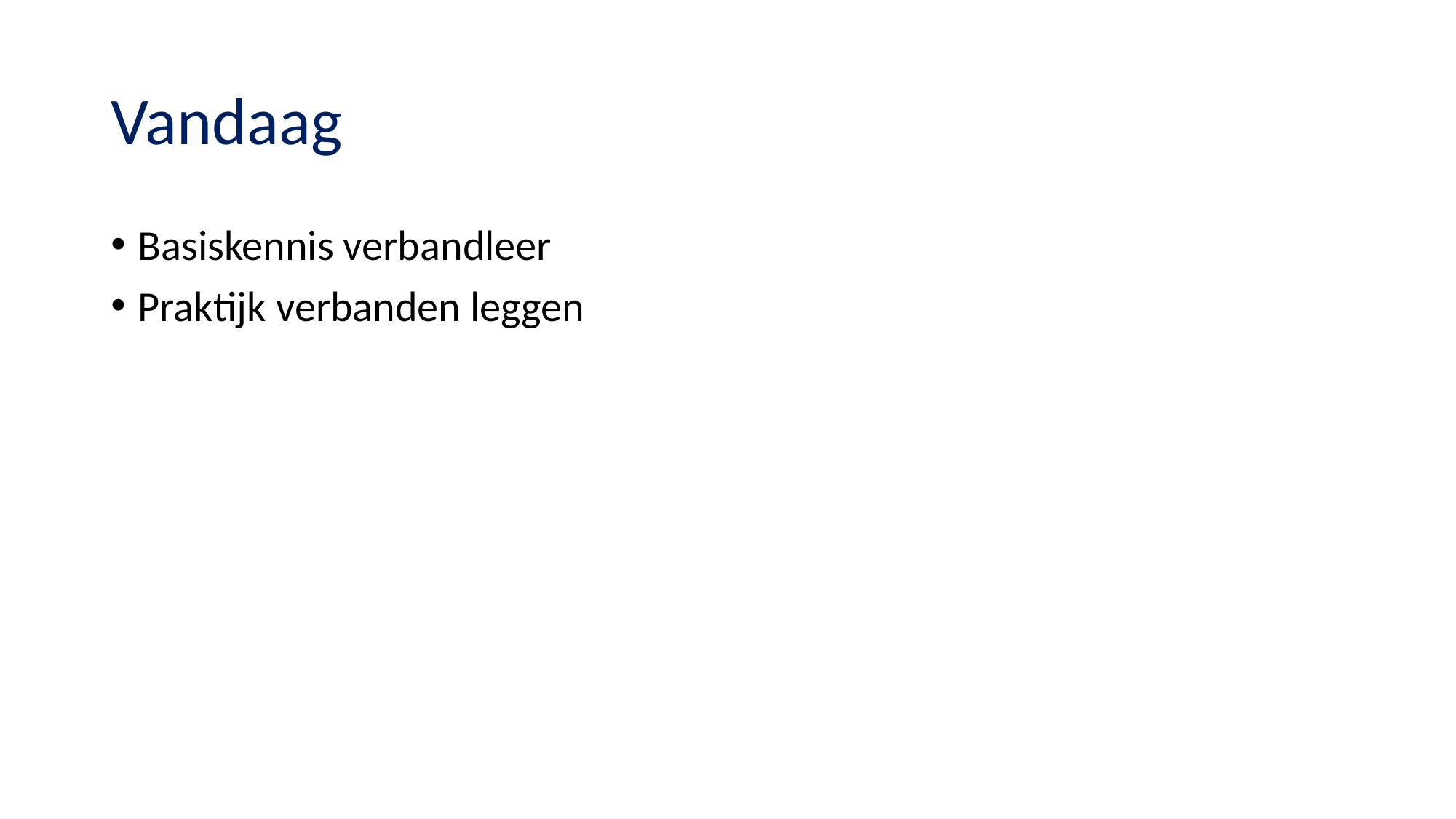

# Vandaag
Basiskennis verbandleer
Praktijk verbanden leggen